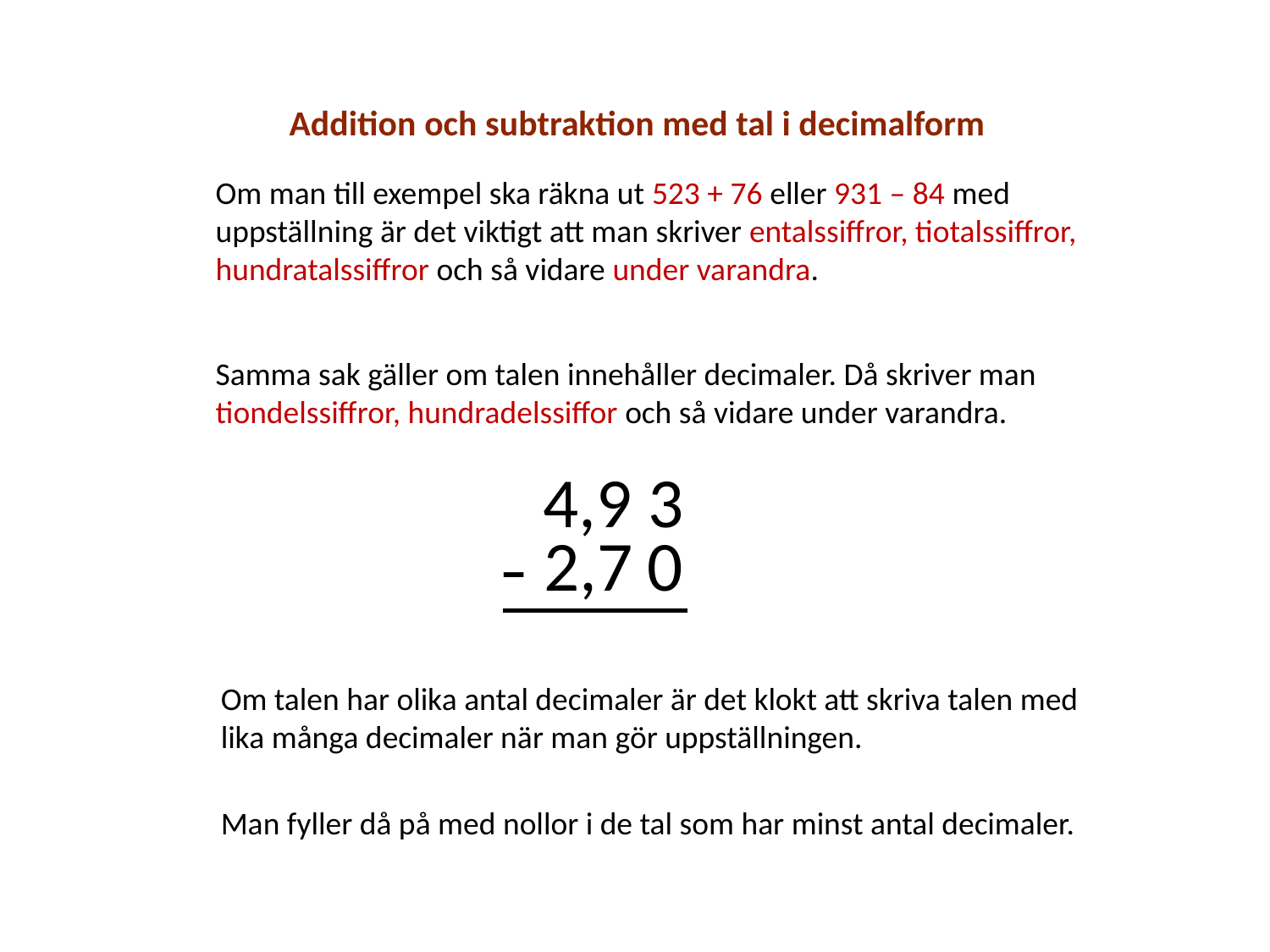

Addition och subtraktion med tal i decimalform
Om man till exempel ska räkna ut 523 + 76 eller 931 – 84 med uppställning är det viktigt att man skriver entalssiffror, tiotalssiffror, hundratalssiffror och så vidare under varandra.
Samma sak gäller om talen innehåller decimaler. Då skriver man tiondelssiffror, hundradelssiffor och så vidare under varandra.
4,9 3
– 2,7
0
Om talen har olika antal decimaler är det klokt att skriva talen med lika många decimaler när man gör uppställningen.
Man fyller då på med nollor i de tal som har minst antal decimaler.